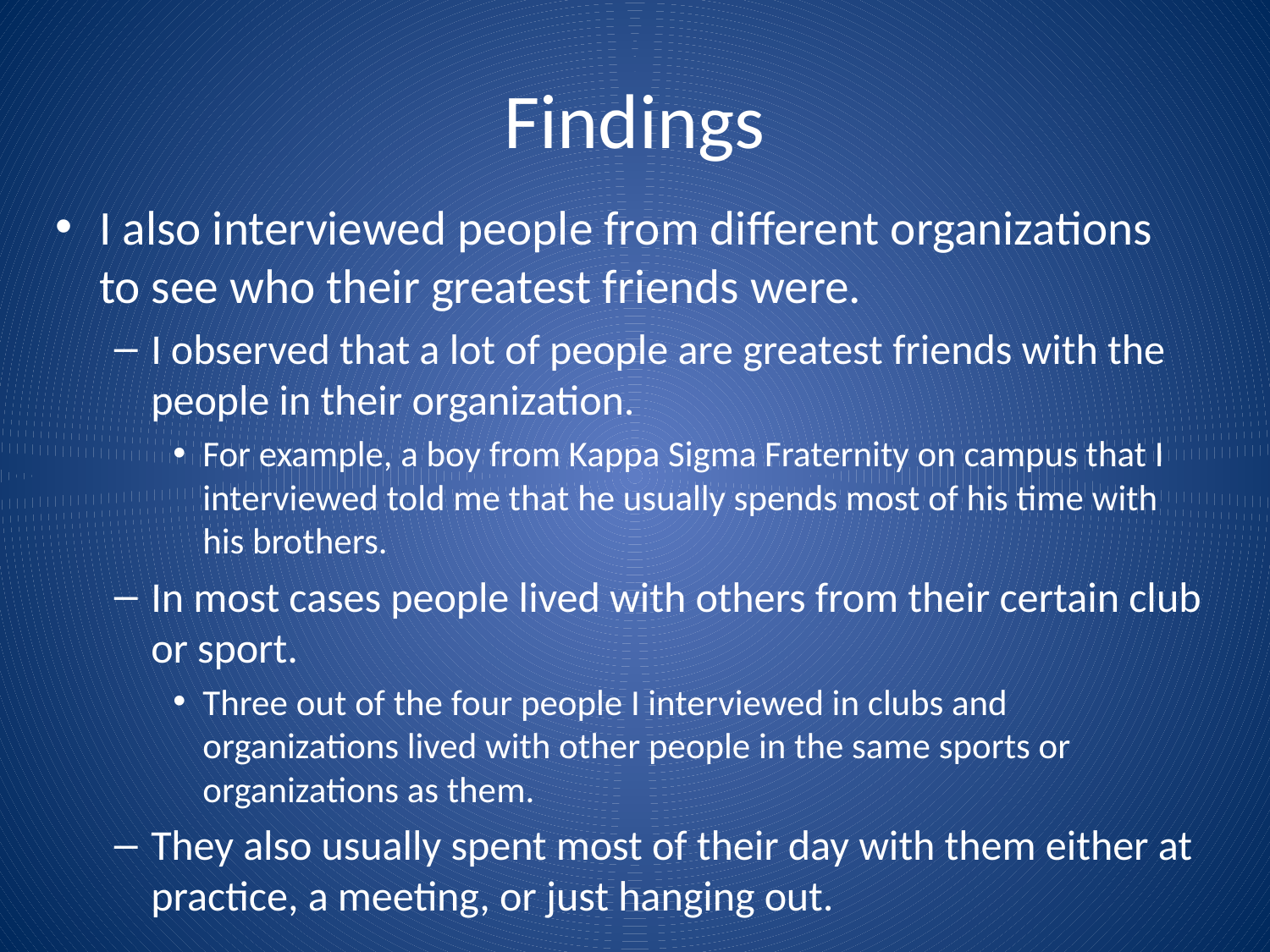

# Findings
I also interviewed people from different organizations to see who their greatest friends were.
I observed that a lot of people are greatest friends with the people in their organization.
For example, a boy from Kappa Sigma Fraternity on campus that I interviewed told me that he usually spends most of his time with his brothers.
In most cases people lived with others from their certain club or sport.
Three out of the four people I interviewed in clubs and organizations lived with other people in the same sports or organizations as them.
They also usually spent most of their day with them either at practice, a meeting, or just hanging out.